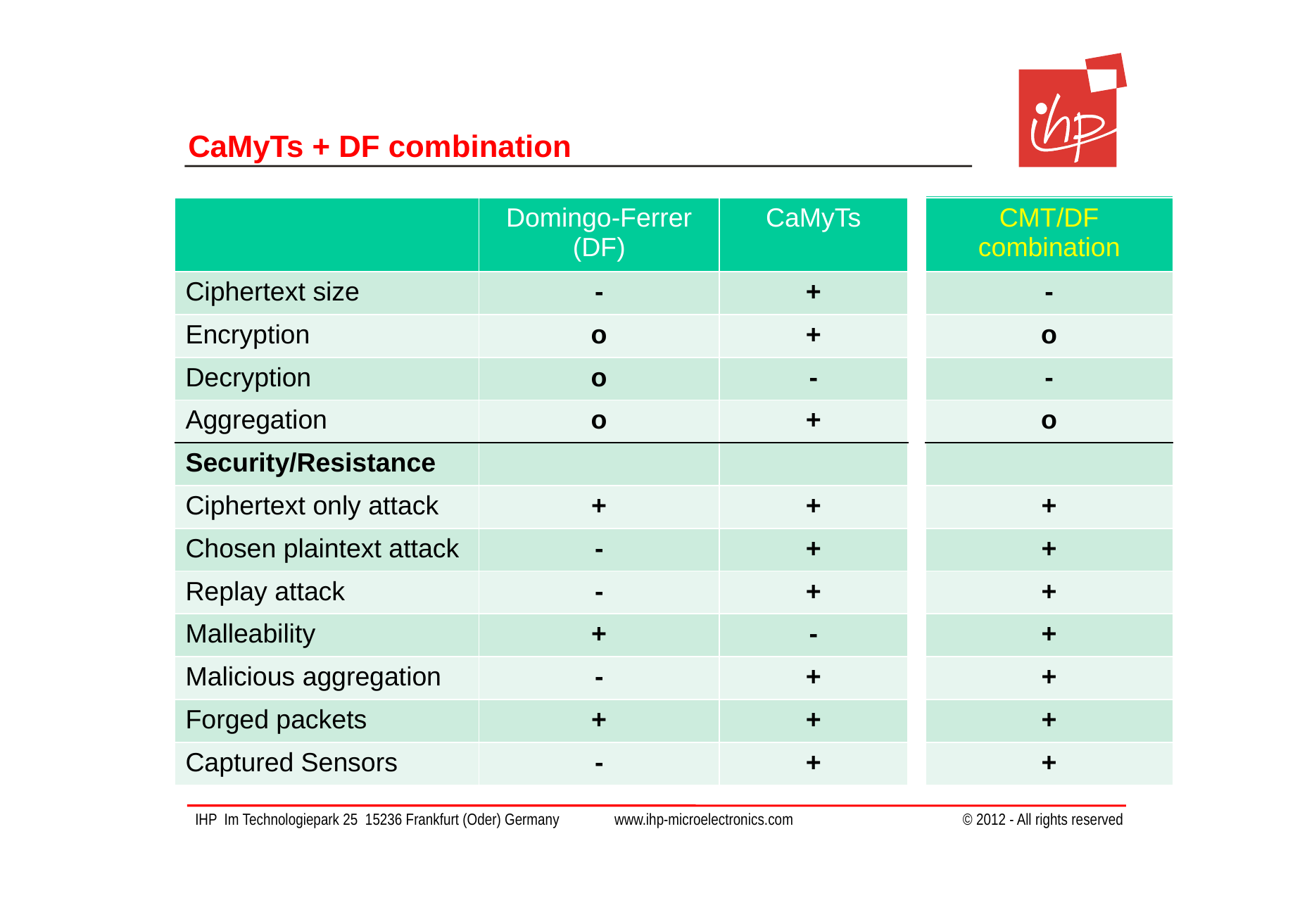

# CaMyTs + DF combination
| CMT/DF combination |
| --- |
|  |
|  |
|  |
|  |
|  |
|  |
|  |
|  |
|  |
|  |
|  |
|  |
|  | Domingo-Ferrer (DF) | CaMyTs |
| --- | --- | --- |
| Ciphertext size | - | + |
| Encryption | o | + |
| Decryption | o | - |
| Aggregation | o | + |
| Security/Resistance |  |  |
| Ciphertext only attack | + | + |
| Chosen plaintext attack | - | + |
| Replay attack | - | + |
| Malleability | + | - |
| Malicious aggregation | - | + |
| Forged packets | + | + |
| Captured Sensors | - | + |
| CMT/DF combination |
| --- |
| - |
| o |
| - |
| o |
|  |
|  |
|  |
|  |
|  |
|  |
|  |
|  |
| CMT/DF combination |
| --- |
| - |
| o |
| - |
| o |
|  |
| + |
| + |
| + |
| + |
| + |
| + |
| + |